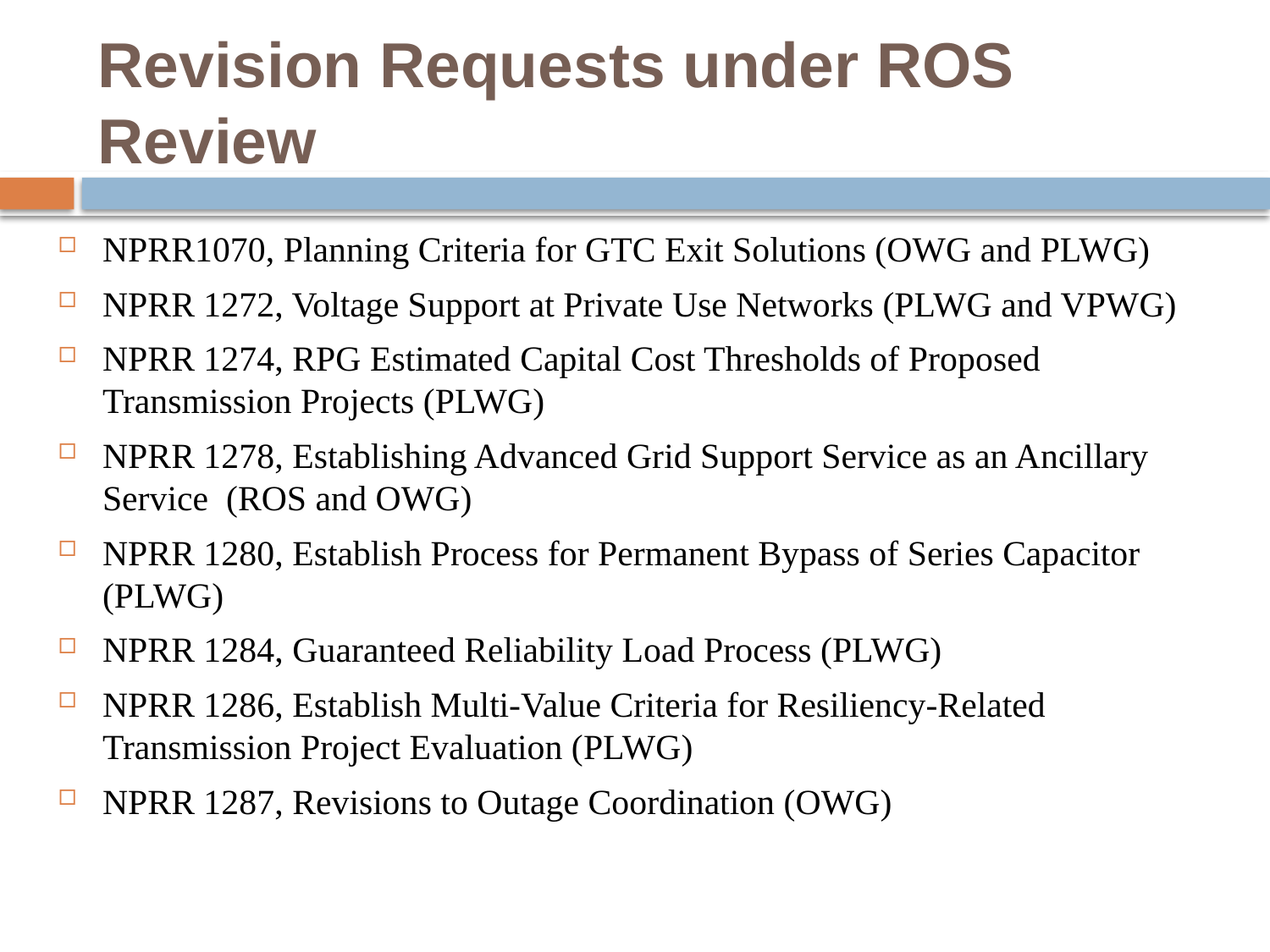

# Revision Requests under ROS Review
NPRR1070, Planning Criteria for GTC Exit Solutions (OWG and PLWG)
NPRR 1272, Voltage Support at Private Use Networks (PLWG and VPWG)
NPRR 1274, RPG Estimated Capital Cost Thresholds of Proposed Transmission Projects (PLWG)
NPRR 1278, Establishing Advanced Grid Support Service as an Ancillary Service  (ROS and OWG)
NPRR 1280, Establish Process for Permanent Bypass of Series Capacitor (PLWG)
NPRR 1284, Guaranteed Reliability Load Process (PLWG)
NPRR 1286, Establish Multi-Value Criteria for Resiliency-Related Transmission Project Evaluation (PLWG)
NPRR 1287, Revisions to Outage Coordination (OWG)